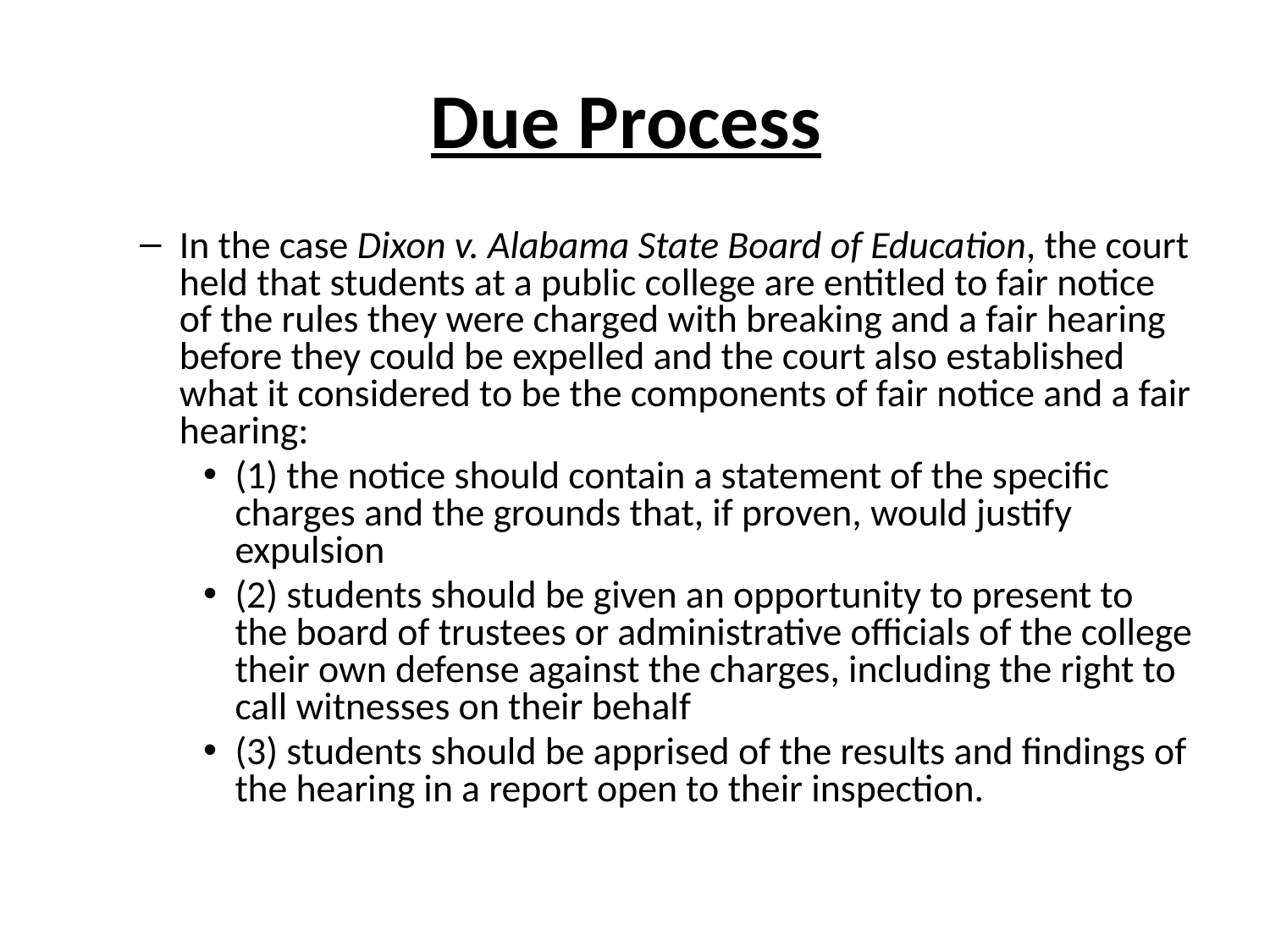

# Due Process
In the case Dixon v. Alabama State Board of Education, the court held that students at a public college are entitled to fair notice of the rules they were charged with breaking and a fair hearing before they could be expelled and the court also established  what it considered to be the components of fair notice and a fair hearing:
(1) the notice should contain a statement of the specific charges and the grounds that, if proven, would justify expulsion
(2) students should be given an opportunity to present to the board of trustees or administrative officials of the college their own defense against the charges, including the right to call witnesses on their behalf
(3) students should be apprised of the results and findings of the hearing in a report open to their inspection.